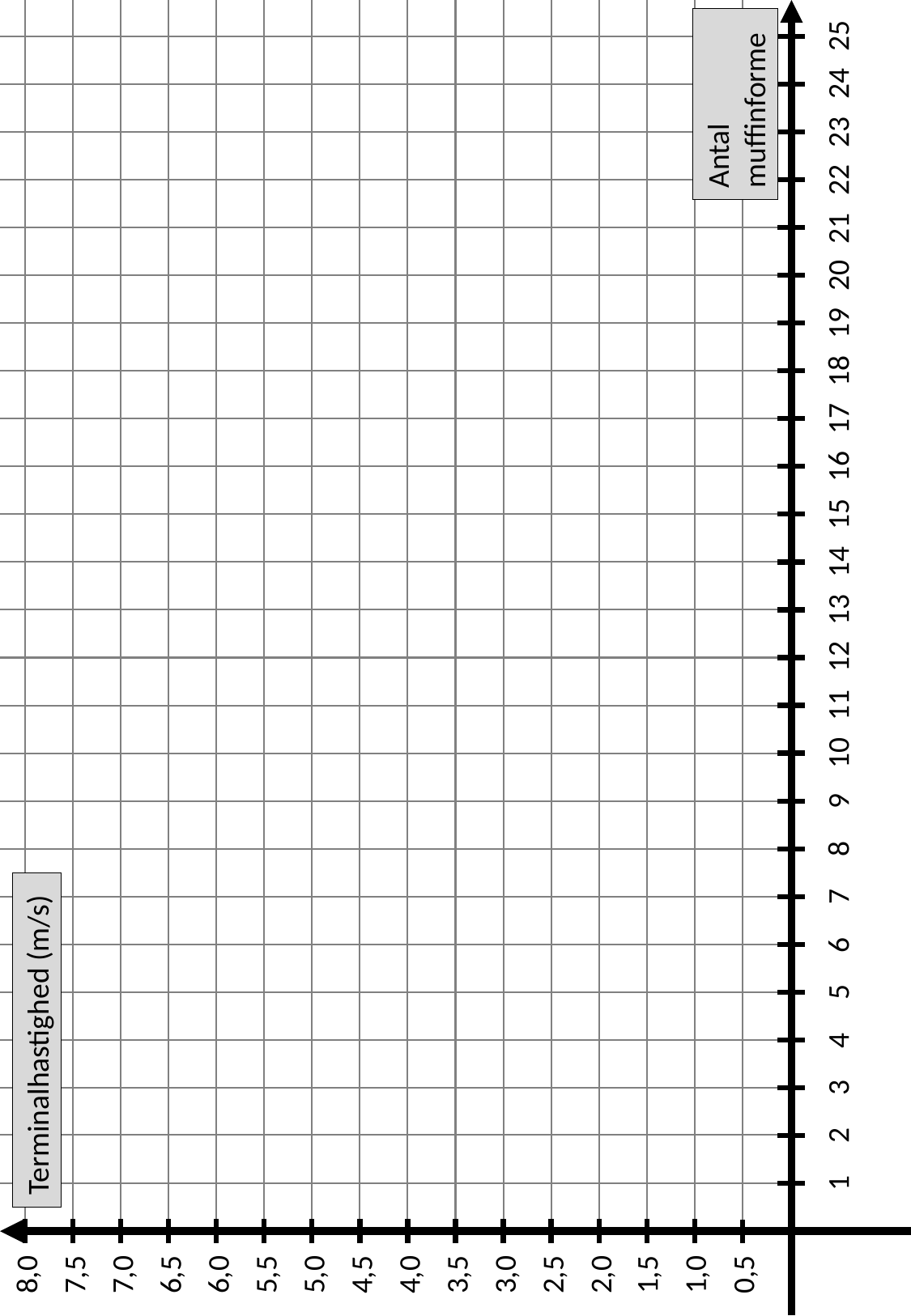

25
24
Antal muffinforme
23
22
21
20
19
18
17
16
15
14
13
12
11
10
9
8
7
6
5
Terminalhastighed (m/s)
4
3
2
1
8,0
7,5
7,0
6,5
6,0
5,5
5,0
4,5
4,0
3,5
3,0
2,5
2,0
1,5
1,0
0,5